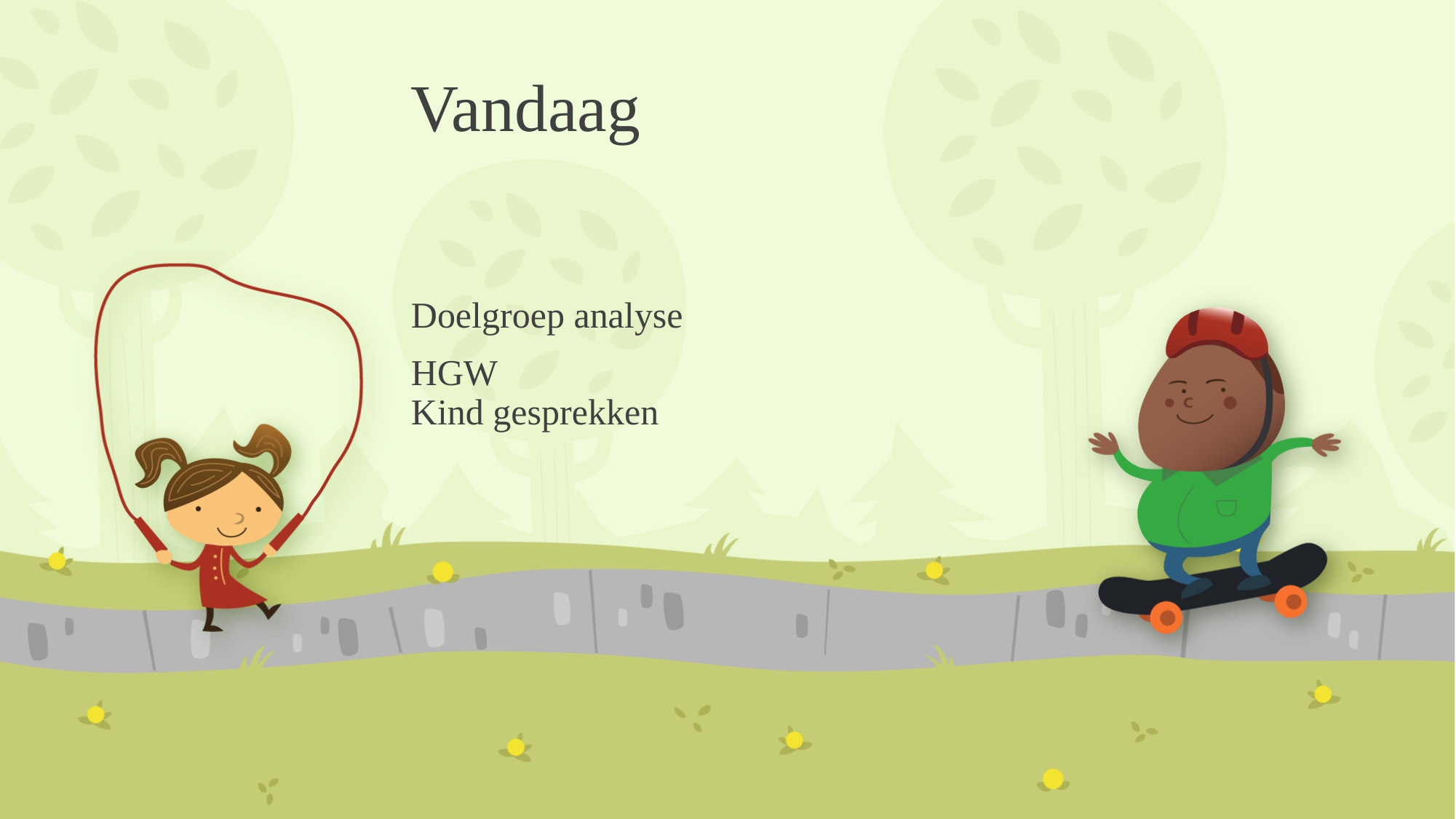

# Vandaag
Doelgroep analyse
HGW
Kind gesprekken